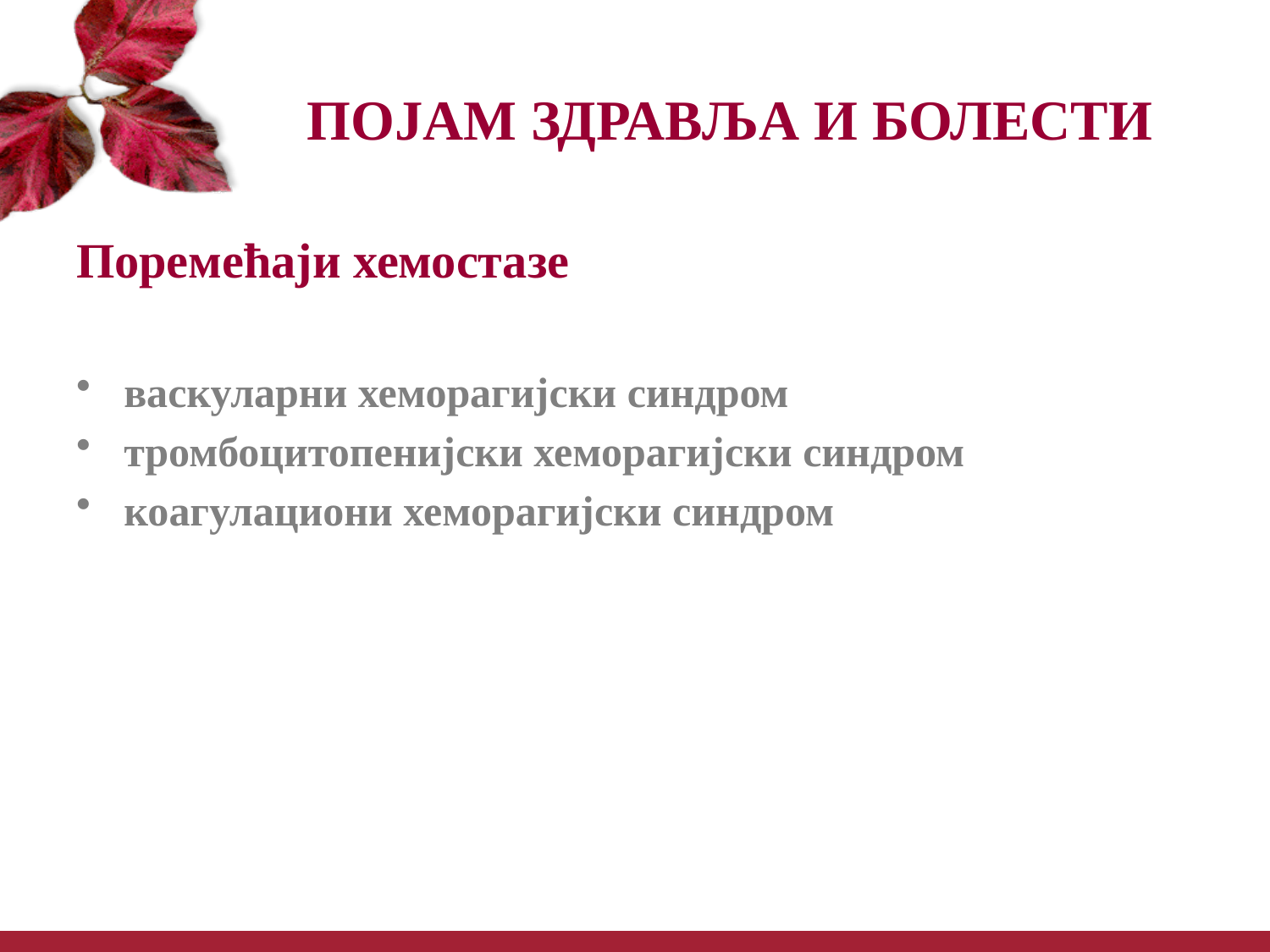

# ПОЈАМ ЗДРАВЉА И БОЛЕСТИ
Поремећаји хемостазе

васкуларни хеморагијски синдром
тромбоцитопенијски хеморагијски синдром
коагулациони хеморагијски синдром